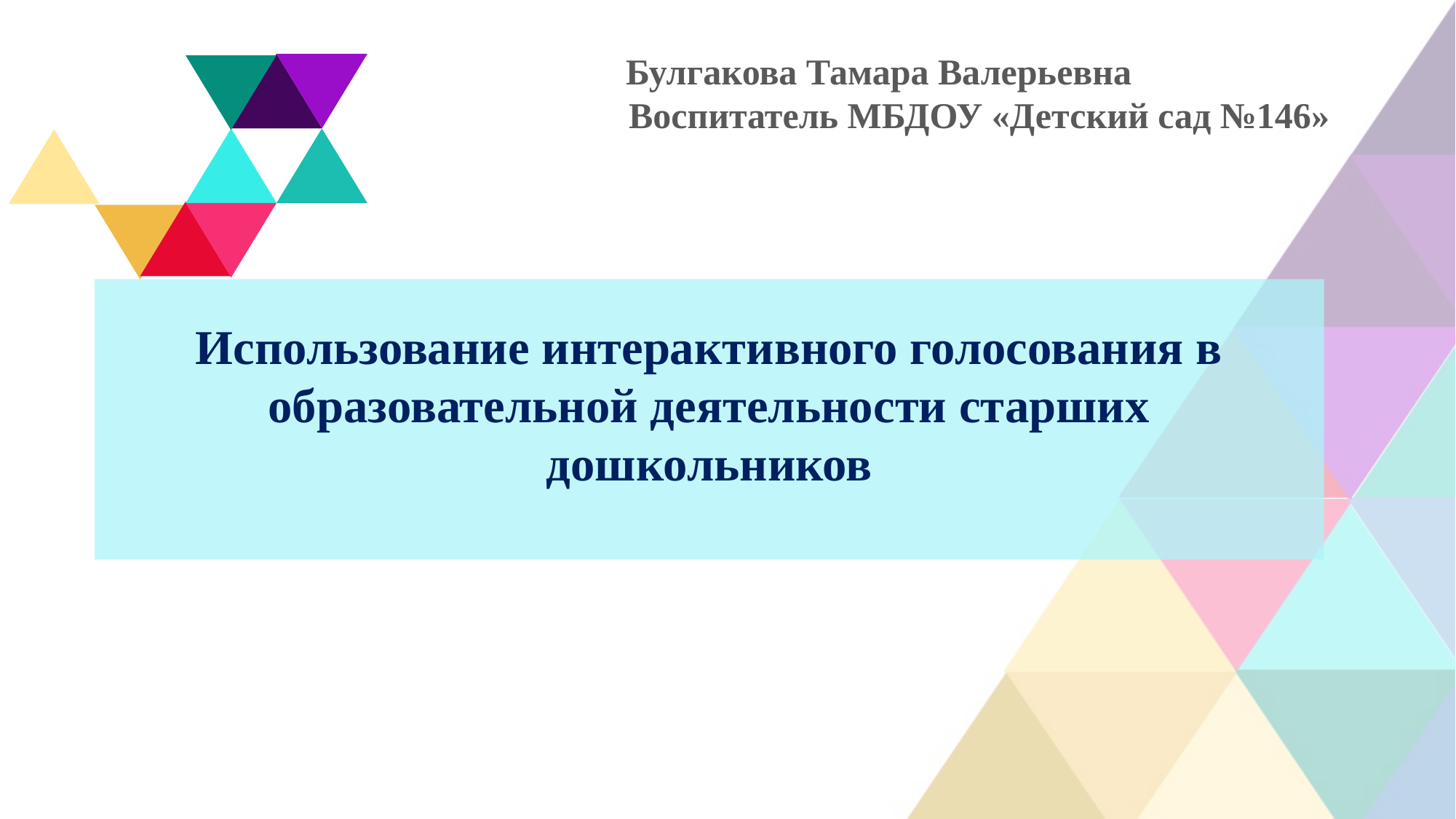

Булгакова Тамара Валерьевна
 Воспитатель МБДОУ «Детский сад №146»

Использование интерактивного голосования в образовательной деятельности старших дошкольников